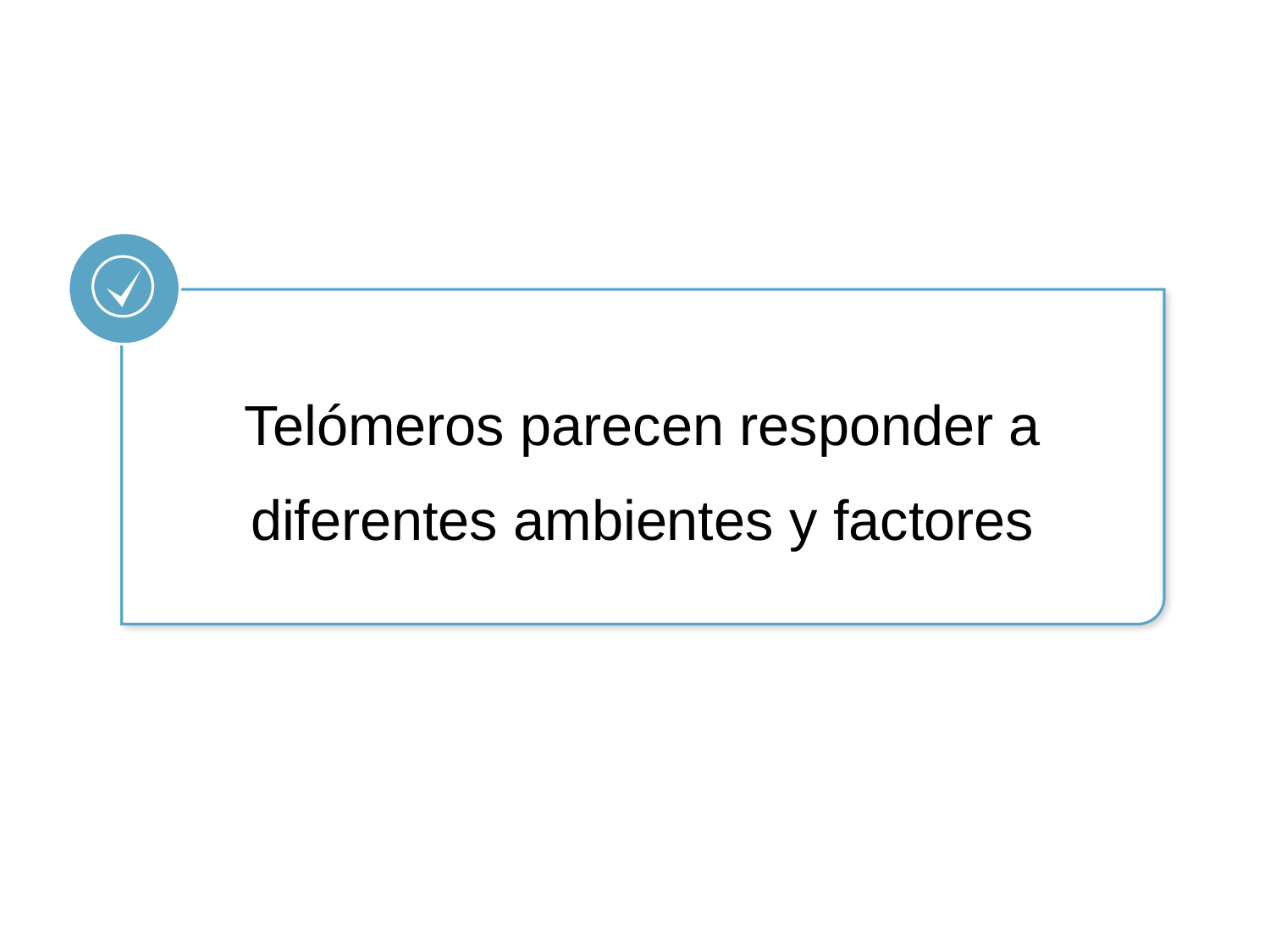

Telómeros parecen responder a diferentes ambientes y factores